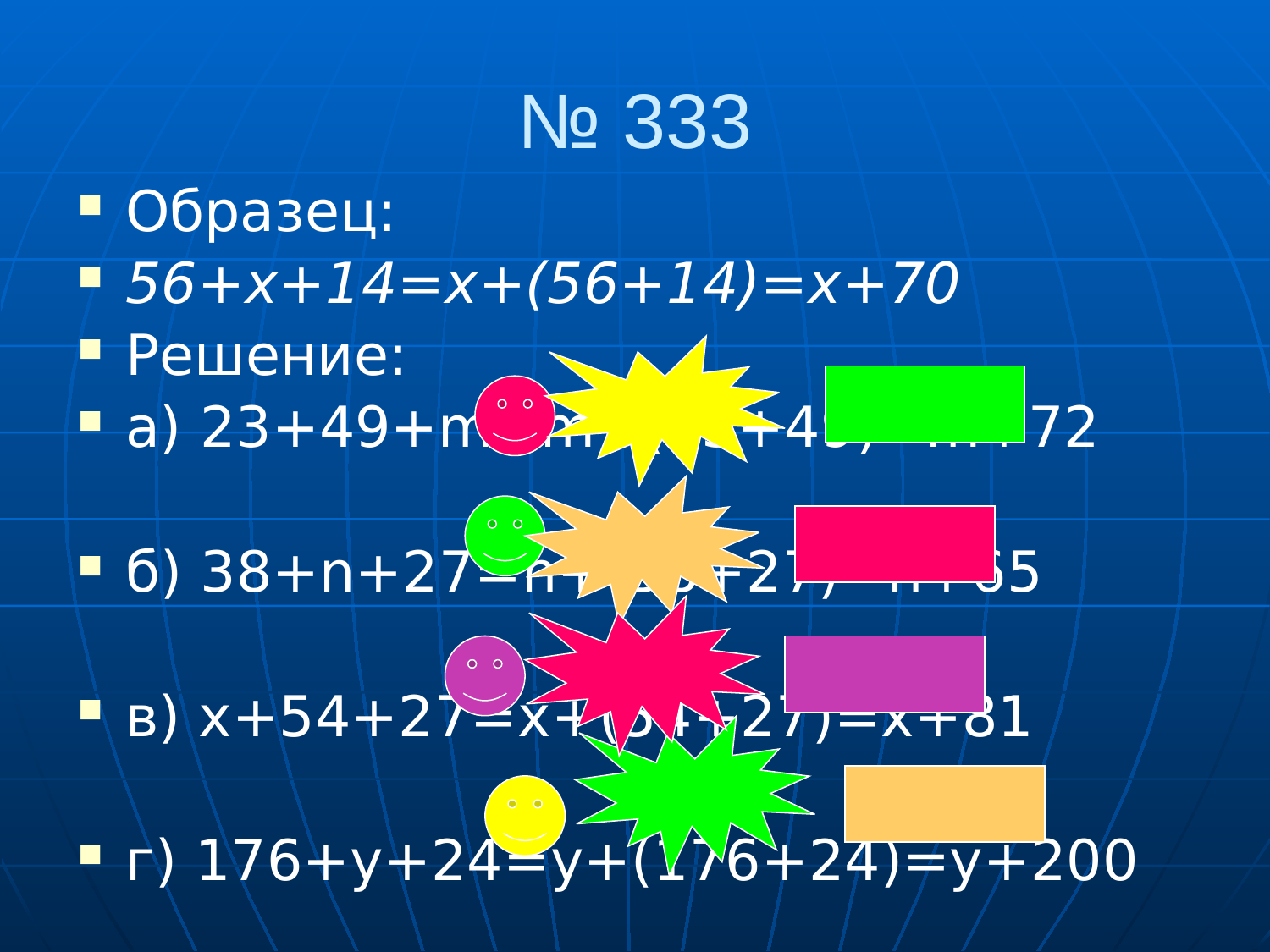

# № 333
Образец:
56+x+14=x+(56+14)=x+70
Решение:
а) 23+49+m=m+(23+49)=m+72

б) 38+n+27=n+(38+27)=n+65

в) x+54+27=x+(54+27)=x+81

г) 176+y+24=y+(176+24)=y+200